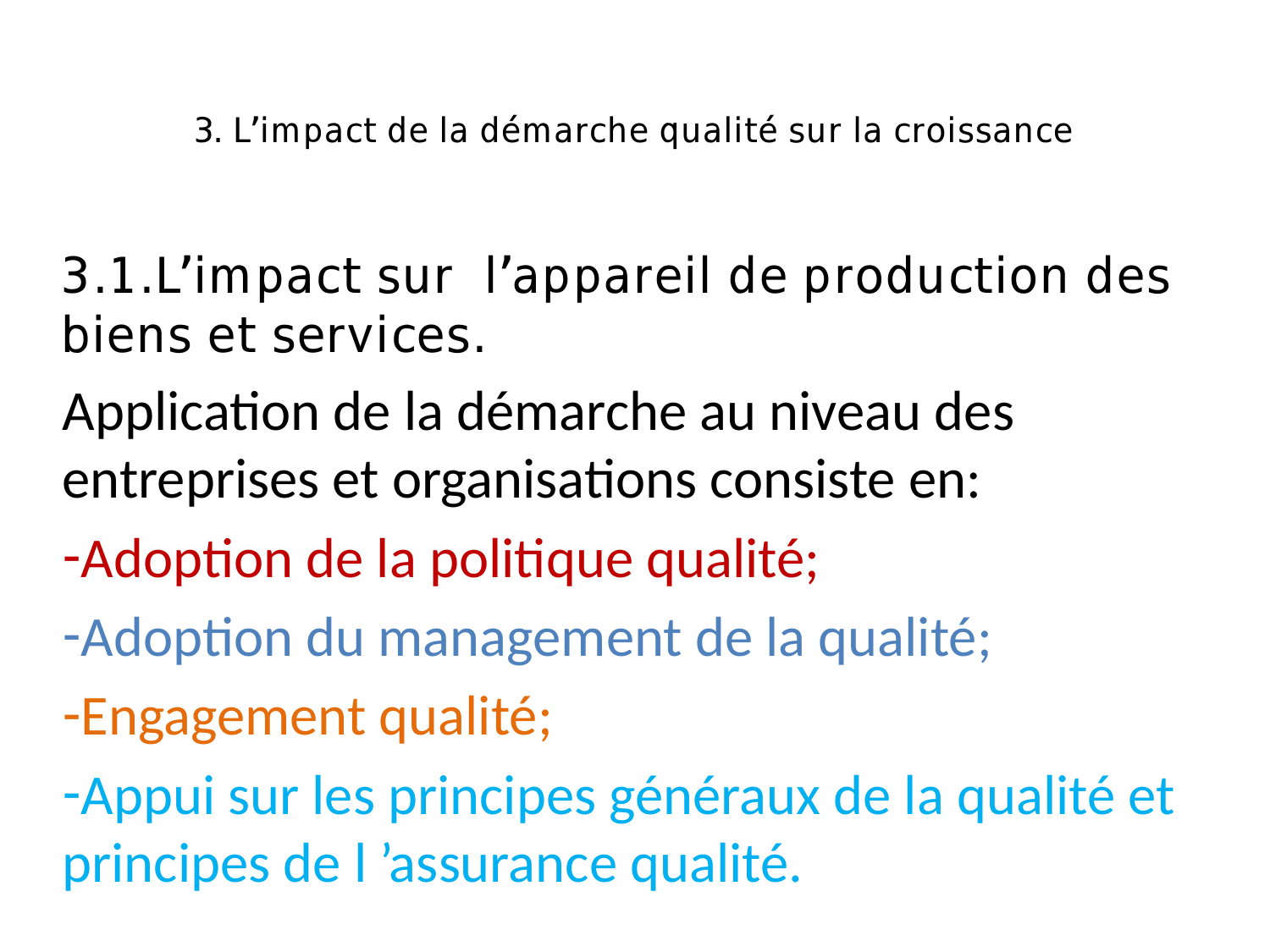

# 3. L’impact de la démarche qualité sur la croissance
3.1.L’impact sur  l’appareil de production des biens et services.
Application de la démarche au niveau des entreprises et organisations consiste en:
Adoption de la politique qualité;
Adoption du management de la qualité;
Engagement qualité;
Appui sur les principes généraux de la qualité et principes de l ’assurance qualité.